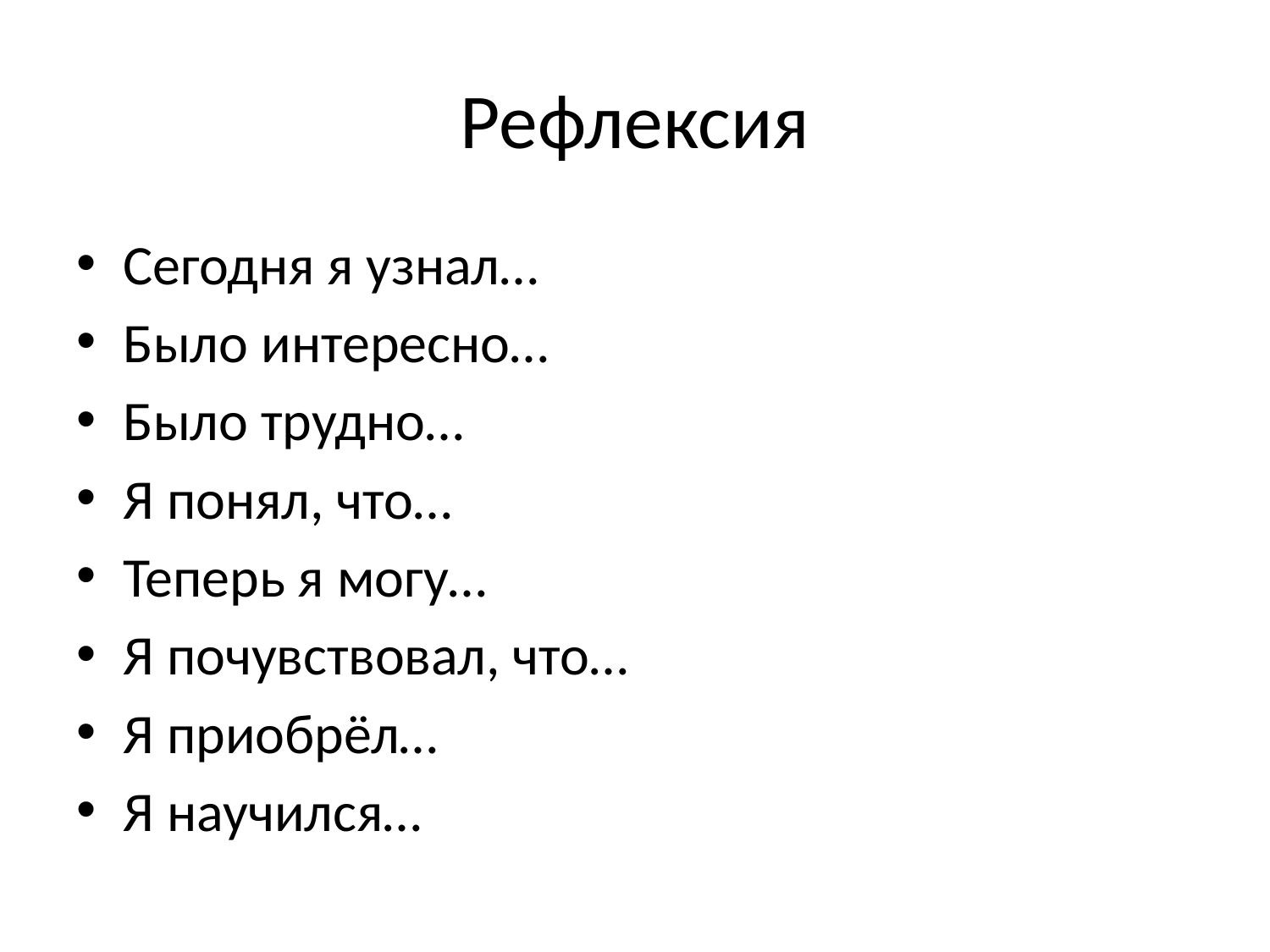

# Рефлексия
Сегодня я узнал…
Было интересно…
Было трудно…
Я понял, что…
Теперь я могу…
Я почувствовал, что…
Я приобрёл…
Я научился…